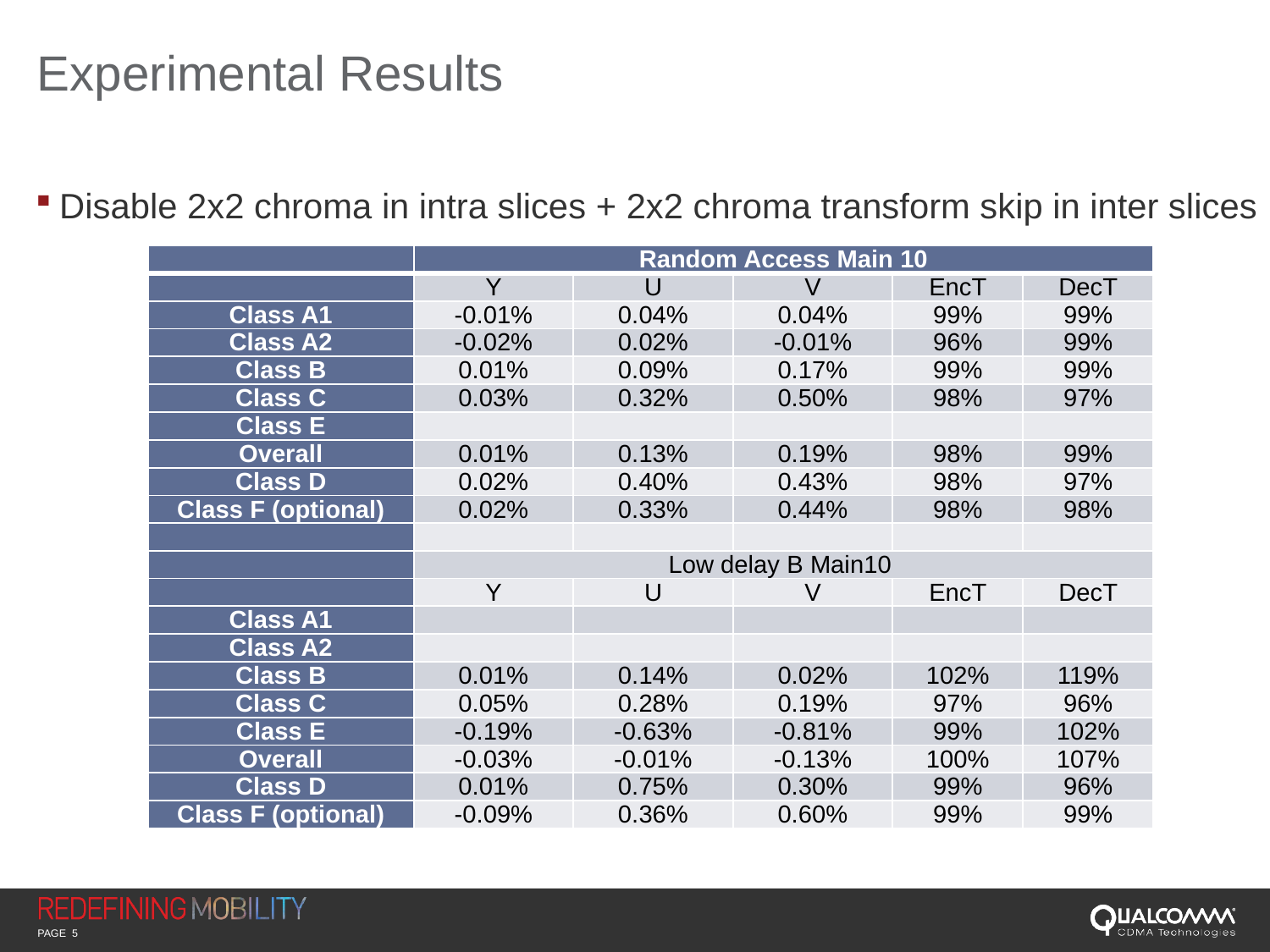

# Experimental Results

Disable 2x2 chroma in intra slices + 2x2 chroma transform skip in inter slices

|  | Random Access Main 10 |  |  |  |  |
| --- | --- | --- | --- | --- | --- |
|  | Y | U | V | EncT | DecT |
| Class A1 | -0.01% | 0.04% | 0.04% | 99% | 99% |
| Class A2 | -0.02% | 0.02% | -0.01% | 96% | 99% |
| Class B | 0.01% | 0.09% | 0.17% | 99% | 99% |
| Class C | 0.03% | 0.32% | 0.50% | 98% | 97% |
| Class E |  |  |  |  |  |
| Overall | 0.01% | 0.13% | 0.19% | 98% | 99% |
| Class D | 0.02% | 0.40% | 0.43% | 98% | 97% |
| Class F (optional) | 0.02% | 0.33% | 0.44% | 98% | 98% |
|  |  |  |  |  |  |
|  | Low delay B Main10 |  |  |  |  |
|  | Y | U | V | EncT | DecT |
| Class A1 |  |  |  |  |  |
| Class A2 |  |  |  |  |  |
| Class B | 0.01% | 0.14% | 0.02% | 102% | 119% |
| Class C | 0.05% | 0.28% | 0.19% | 97% | 96% |
| Class E | -0.19% | -0.63% | -0.81% | 99% | 102% |
| Overall | -0.03% | -0.01% | -0.13% | 100% | 107% |
| Class D | 0.01% | 0.75% | 0.30% | 99% | 96% |
| Class F (optional) | -0.09% | 0.36% | 0.60% | 99% | 99% |